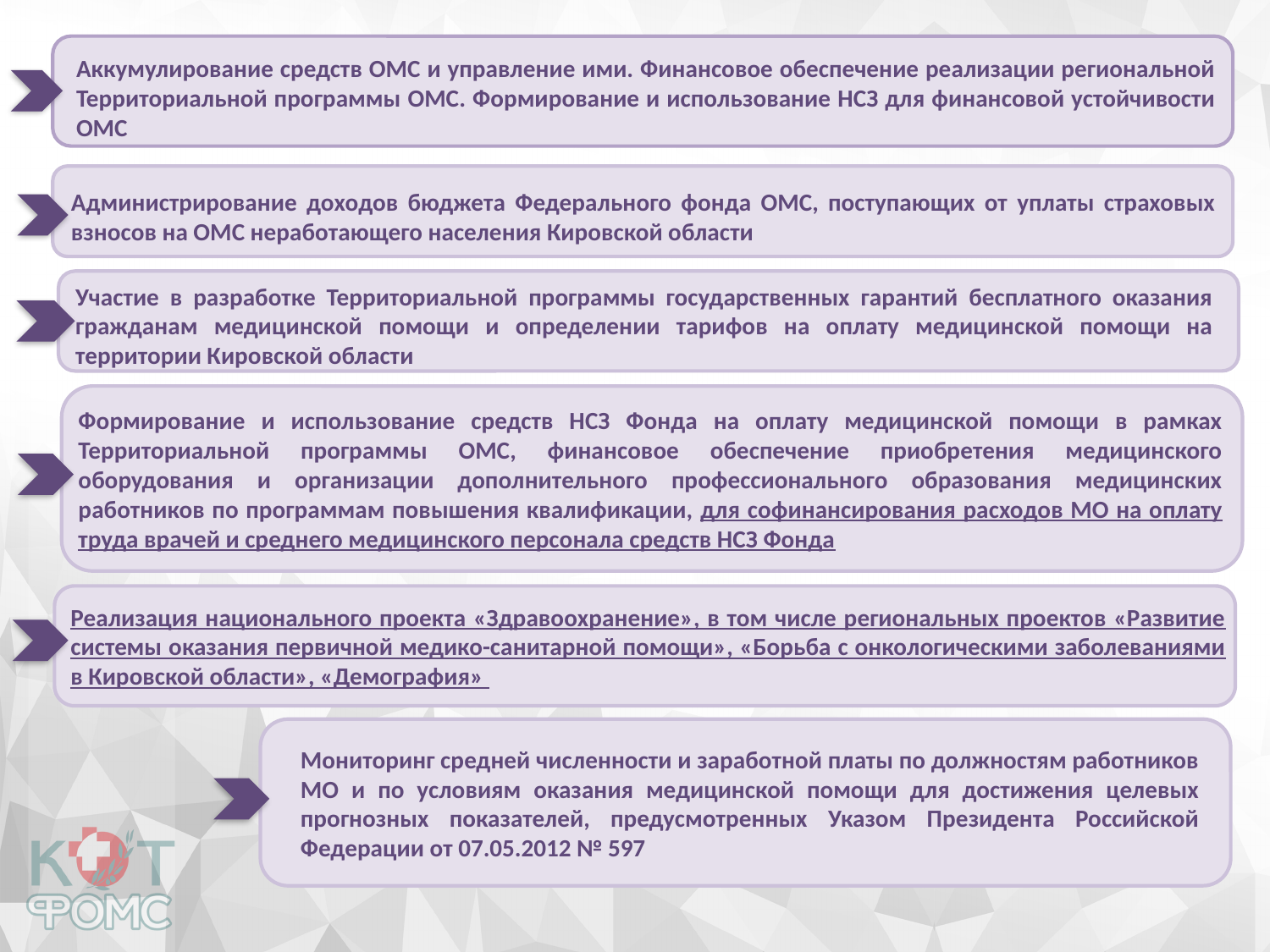

# Аккумулирование средств ОМС и управление ими. Финансовое обеспечение реализации региональной Территориальной программы ОМС. Формирование и использование НСЗ для финансовой устойчивости ОМС

Администрирование доходов бюджета Федерального фонда ОМС, поступающих от уплаты страховых взносов на ОМС неработающего населения Кировской области

Участие в разработке Территориальной программы государственных гарантий бесплатного оказания гражданам медицинской помощи и определении тарифов на оплату медицинской помощи на территории Кировской области

Формирование и использование средств НСЗ Фонда на оплату медицинской помощи в рамках Территориальной программы ОМС, финансовое обеспечение приобретения медицинского оборудования и организации дополнительного профессионального образования медицинских работников по программам повышения квалификации, для софинансирования расходов МО на оплату труда врачей и среднего медицинского персонала средств НСЗ Фонда

Реализация национального проекта «Здравоохранение», в том числе региональных проектов «Развитие системы оказания первичной медико-санитарной помощи», «Борьба с онкологическими заболеваниями в Кировской области», «Демография»

Мониторинг средней численности и заработной платы по должностям работников МО и по условиям оказания медицинской помощи для достижения целевых прогнозных показателей, предусмотренных Указом Президента Российской Федерации от 07.05.2012 № 597